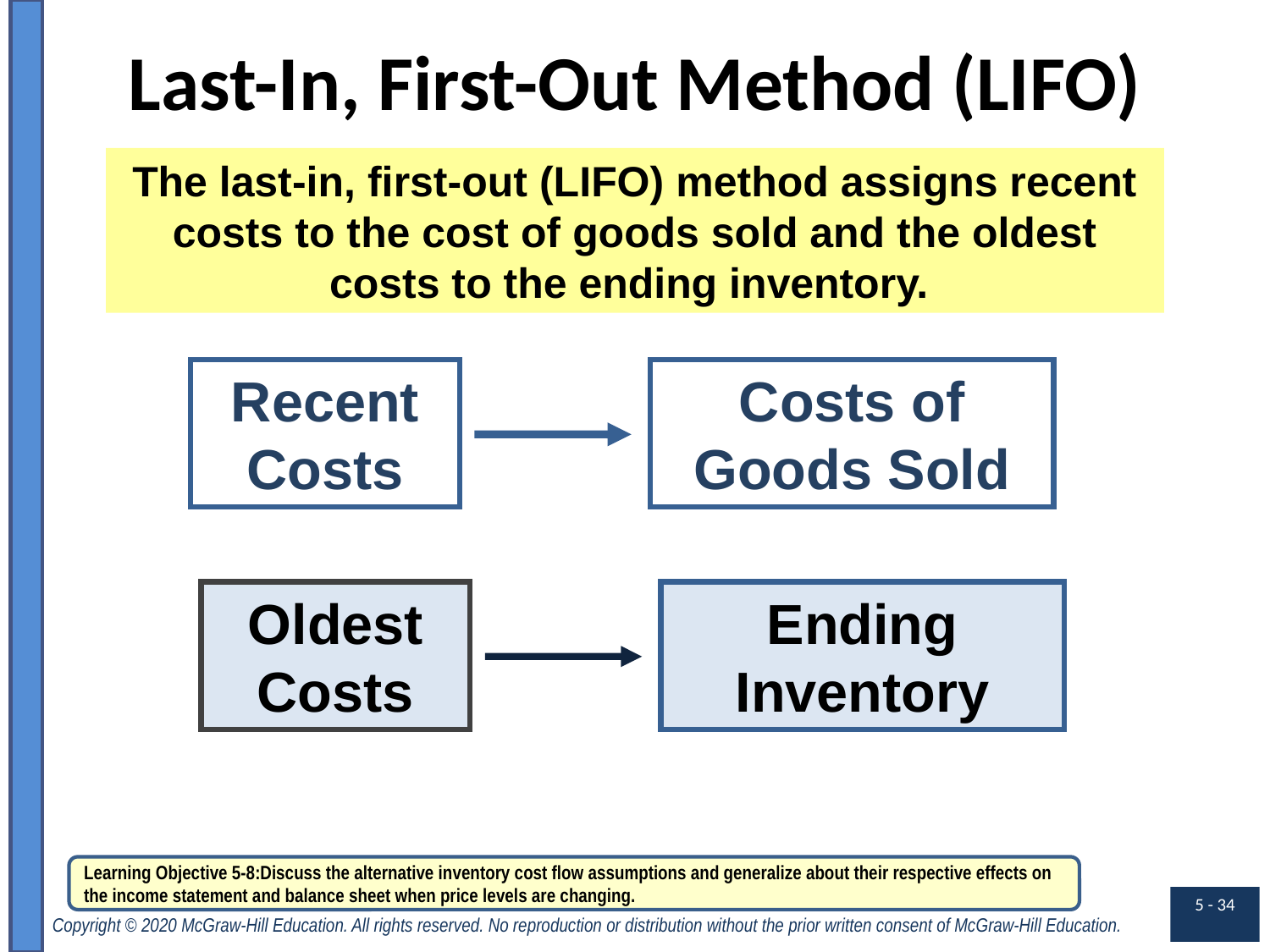

# Last-In, First-Out Method (LIFO)
The last-in, first-out (LIFO) method assigns recent costs to the cost of goods sold and the oldest costs to the ending inventory.
Recent Costs
Costs of Goods Sold

Oldest Costs
Ending Inventory

Learning Objective 5-8:Discuss the alternative inventory cost flow assumptions and generalize about their respective effects on the income statement and balance sheet when price levels are changing.